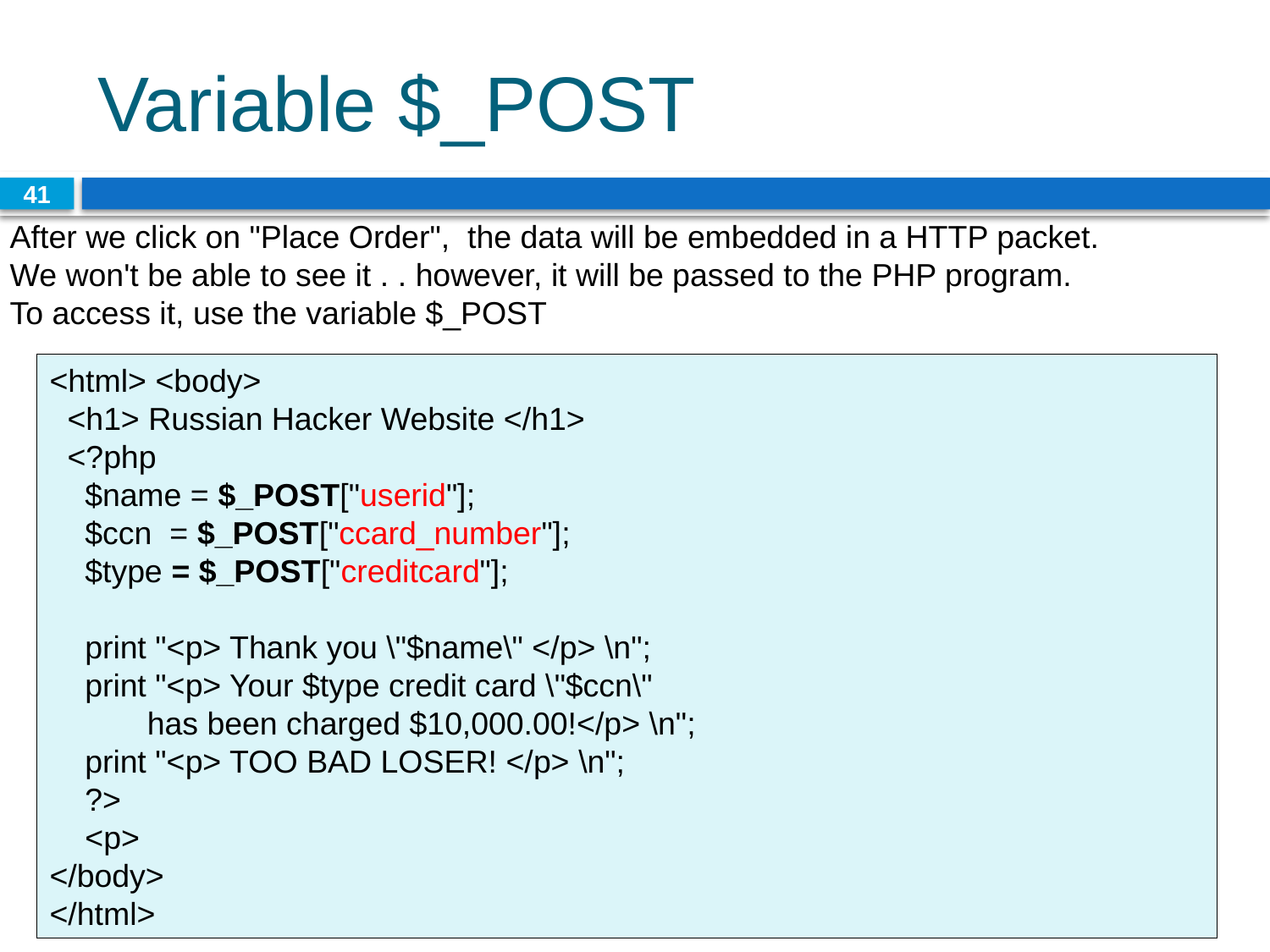

# Variable $_POST
41
After we click on "Place Order",  the data will be embedded in a HTTP packet.
We won't be able to see it . . however, it will be passed to the PHP program.
To access it, use the variable $_POST
<html> <body>
  <h1> Russian Hacker Website </h1>
  <?php
    $name = $_POST["userid"];
    $ccn  = $_POST["ccard_number"];
    $type = $_POST["creditcard"];

    print "<p> Thank you \"$name\" </p> \n";
    print "<p> Your $type credit card \"$ccn\"
           has been charged $10,000.00!</p> \n";
    print "<p> TOO BAD LOSER! </p> \n";
    ?>
    <p>
</body>
</html>